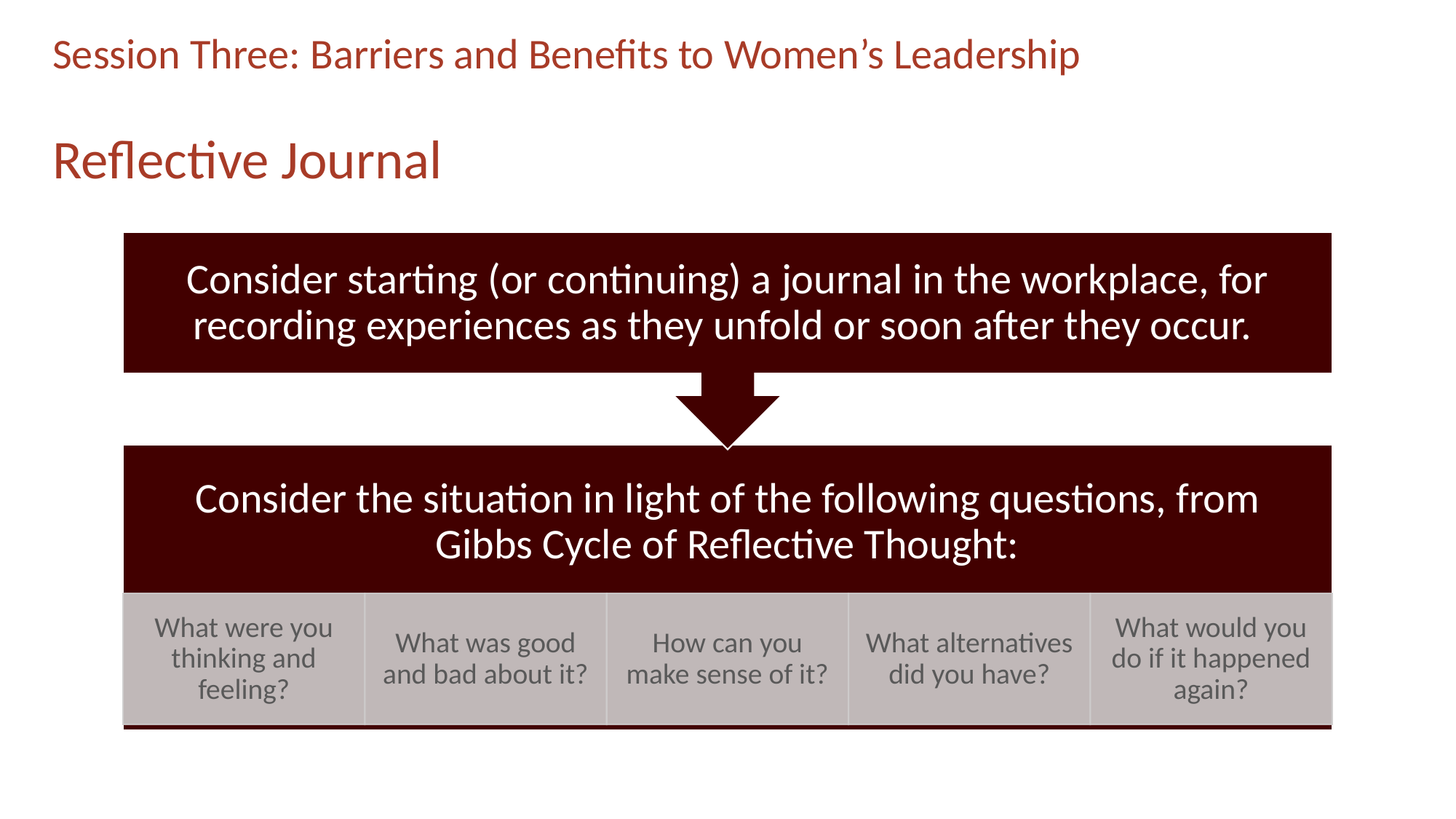

# Session Three: Barriers and Benefits to Women’s Leadership
Reflective Journal
Consider the situation in light of the following questions, from Gibbs Cycle of Reflective Thought:
What were you thinking and feeling?
What was good and bad about it?
How can you make sense of it?
What alternatives did you have?
What would you do if it happened again?
Consider starting (or continuing) a journal in the workplace, for recording experiences as they unfold or soon after they occur.